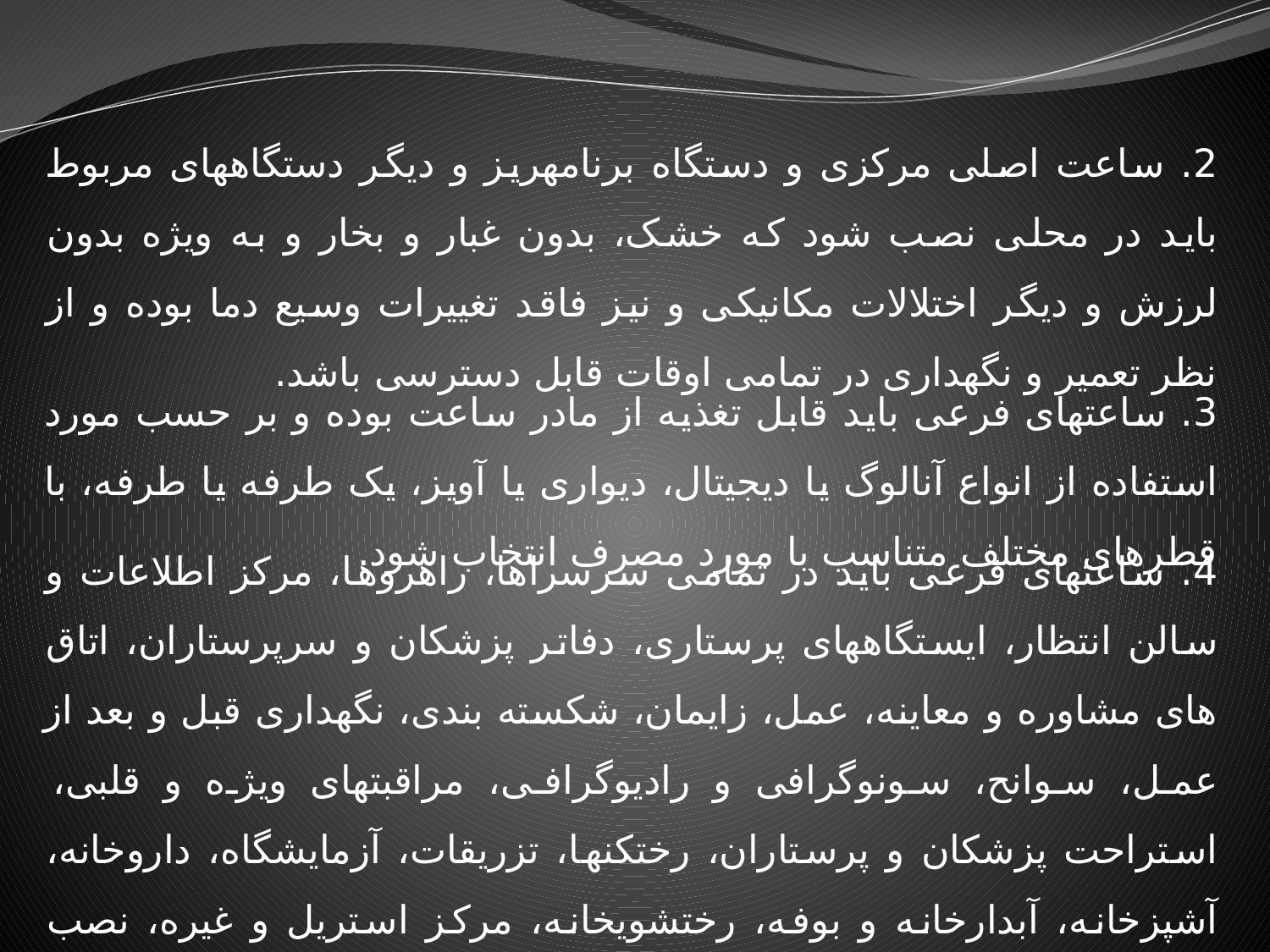

2. ساعت اصلی مرکزی و دستگاه برنامه‏ریز و دیگر دستگاه‏های مربوط باید در محلی نصب شود که خشک، بدون غبار و بخار و به ویژه بدون لرزش و دیگر اختلالات مکانیکی و نیز فاقد تغییرات وسیع دما بوده و از نظر تعمیر و نگهداری در تمامی اوقات قابل دسترسی باشد.
3. ساعت‏های فرعی باید قابل تغذیه از مادر ساعت بوده و بر حسب مورد استفاده از انواع آنالوگ یا دیجیتال، دیواری یا آویز، یک طرفه یا طرفه، با قطرهای مختلف متناسب با مورد مصرف انتخاب شود.
4. ساعت‏های فرعی باید در تمامی سرسراها، راهروها، مرکز اطلاعات و سالن انتظار، ایستگاه‏های پرستاری، دفاتر پزشکان و سرپرستاران، اتاق های مشاوره و معاینه، عمل، زایمان، شکسته بندی، نگهداری قبل و بعد از عمل، سوانح، سونوگرافی و رادیوگرافی، مراقبت‏های ویژه و قلبی، استراحت پزشکان و پرستاران، رختکن‏ها، تزریقات، آزمایشگاه، داروخانه، آشپزخانه، آبدارخانه و بوفه، رختشویخانه، مرکز استریل و غیره، نصب شود.